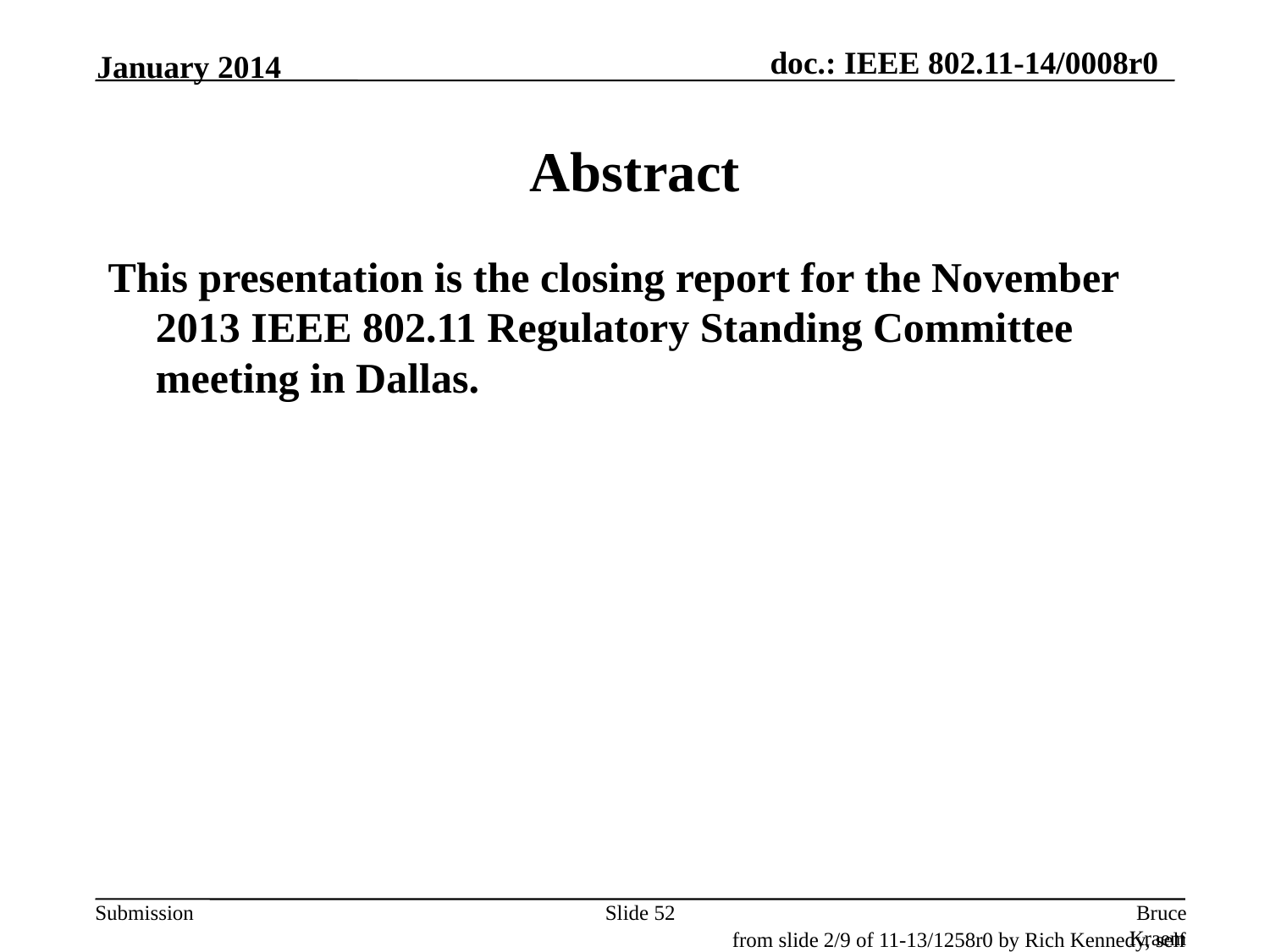

January 2014
# Abstract
This presentation is the closing report for the November 2013 IEEE 802.11 Regulatory Standing Committee meeting in Dallas.
Slide 52
Bruce Kraemer, Marvell
from slide 2/9 of 11-13/1258r0 by Rich Kennedy, self